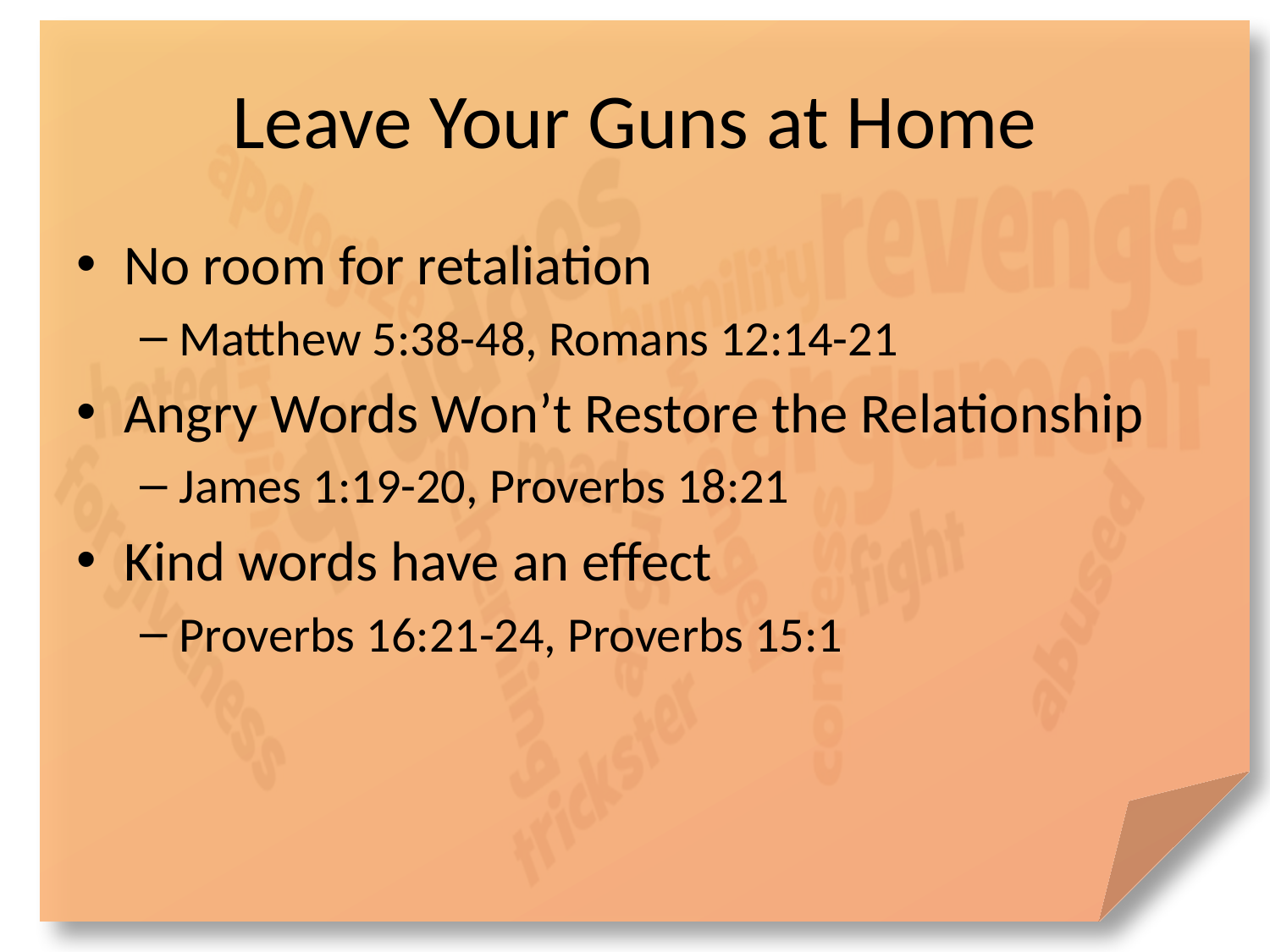

# Leave Your Guns at Home
No room for retaliation
Matthew 5:38-48, Romans 12:14-21
Angry Words Won’t Restore the Relationship
James 1:19-20, Proverbs 18:21
Kind words have an effect
Proverbs 16:21-24, Proverbs 15:1